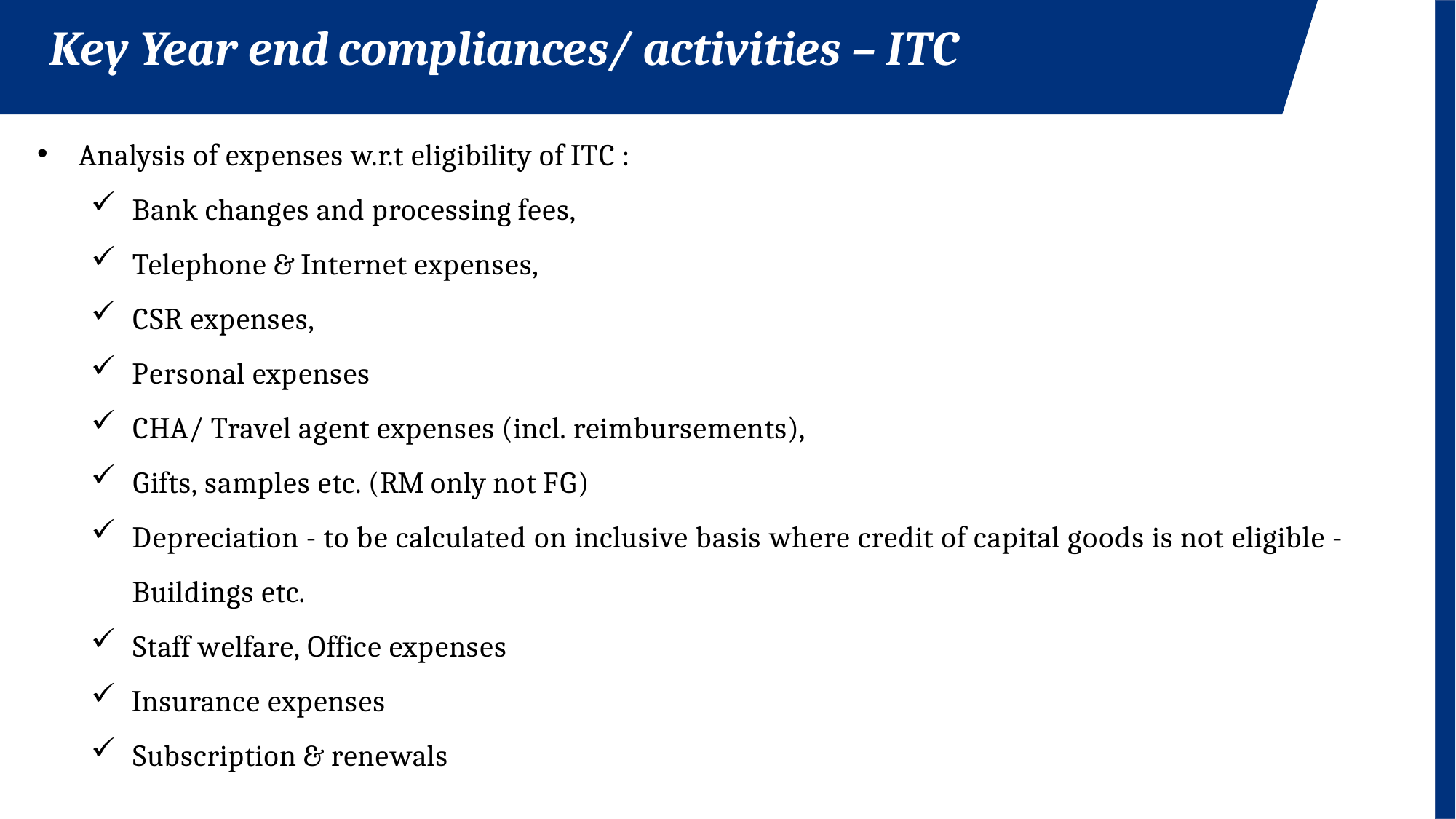

Key Year end compliances/ activities – ITC
Analysis of expenses w.r.t eligibility of ITC :
Bank changes and processing fees,
Telephone & Internet expenses,
CSR expenses,
Personal expenses
CHA/ Travel agent expenses (incl. reimbursements),
Gifts, samples etc. (RM only not FG)
Depreciation - to be calculated on inclusive basis where credit of capital goods is not eligible - Buildings etc.
Staff welfare, Office expenses
Insurance expenses
Subscription & renewals